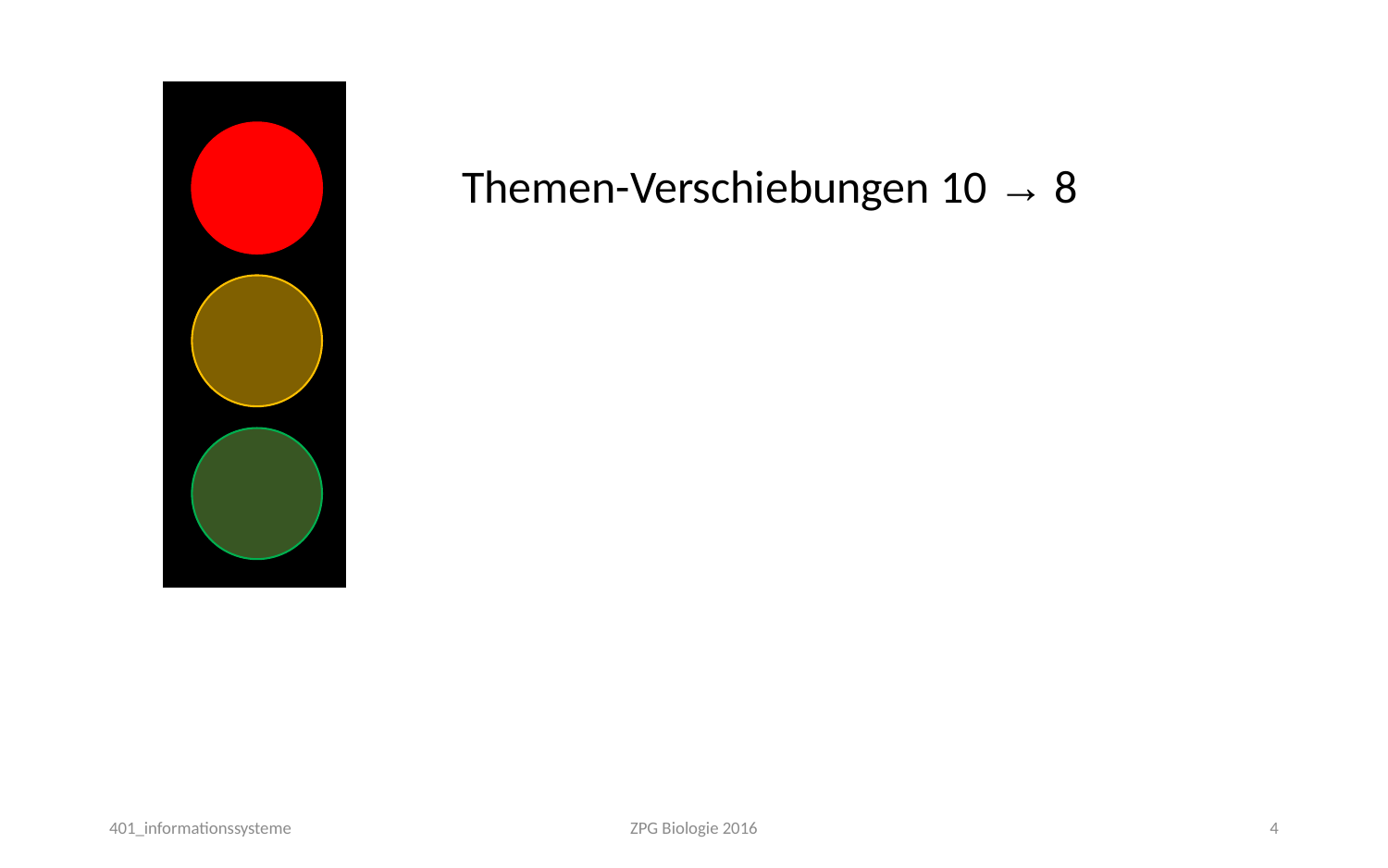

# Themen-Verschiebungen 10 → 8
401_informationssysteme
ZPG Biologie 2016
4